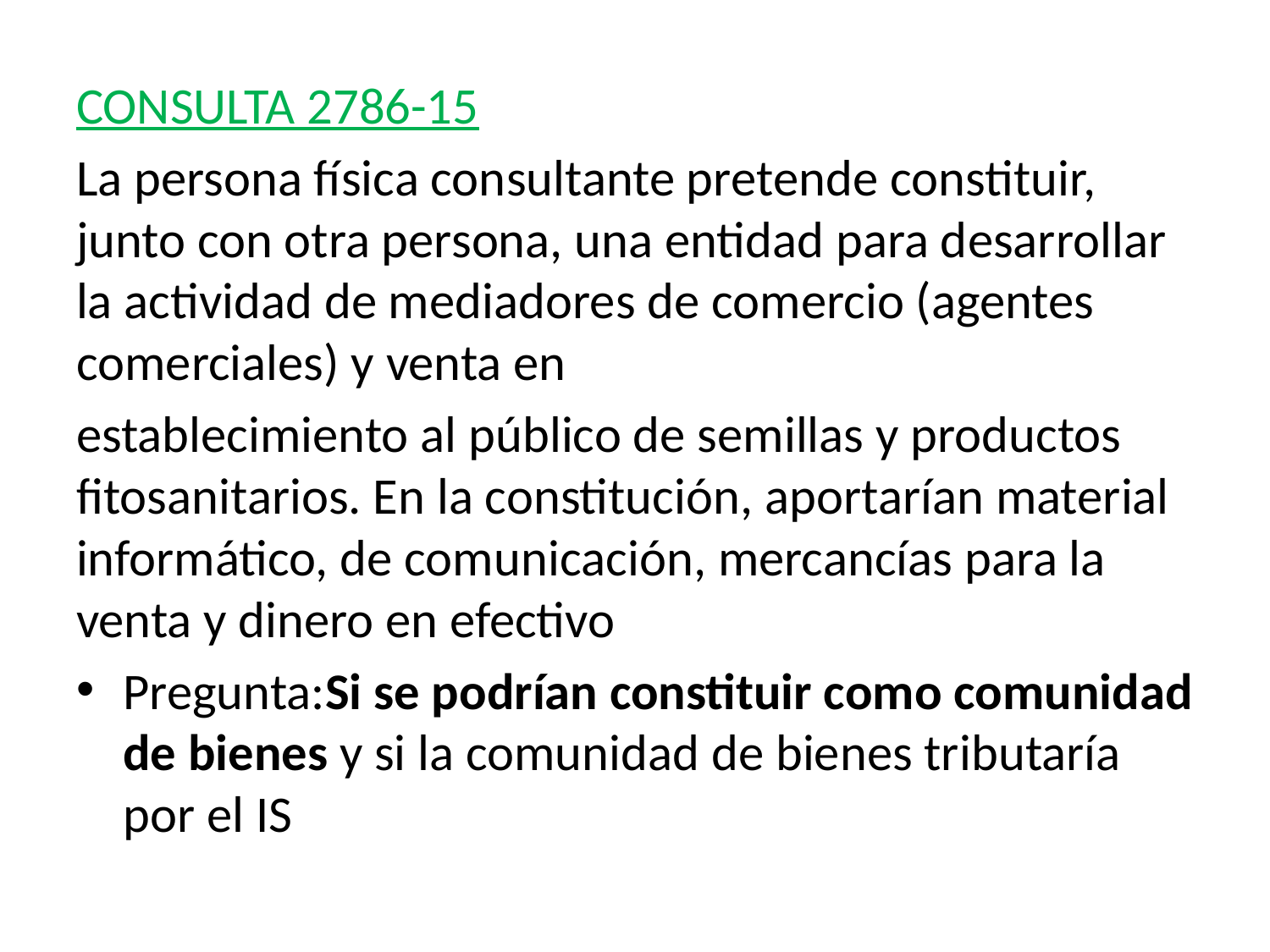

CONSULTA 2786-15
La persona física consultante pretende constituir, junto con otra persona, una entidad para desarrollar la actividad de mediadores de comercio (agentes comerciales) y venta en
establecimiento al público de semillas y productos fitosanitarios. En la constitución, aportarían material informático, de comunicación, mercancías para la venta y dinero en efectivo
Pregunta:Si se podrían constituir como comunidad de bienes y si la comunidad de bienes tributaría por el IS